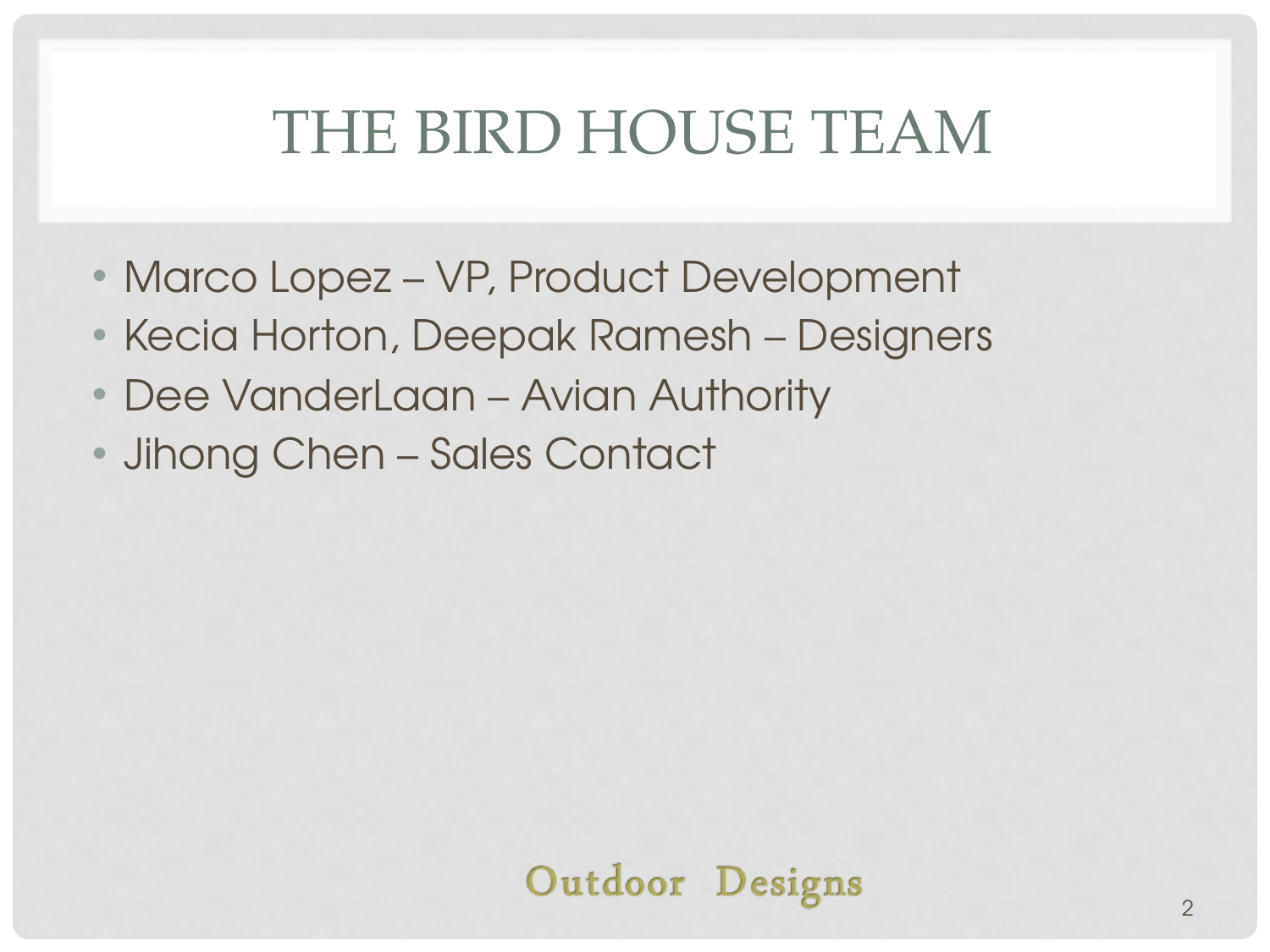

# The Bird House Team
Marco Lopez – VP, Product Development
Kecia Horton, Deepak Ramesh – Designers
Dee VanderLaan – Avian Authority
Jihong Chen – Sales Contact
2